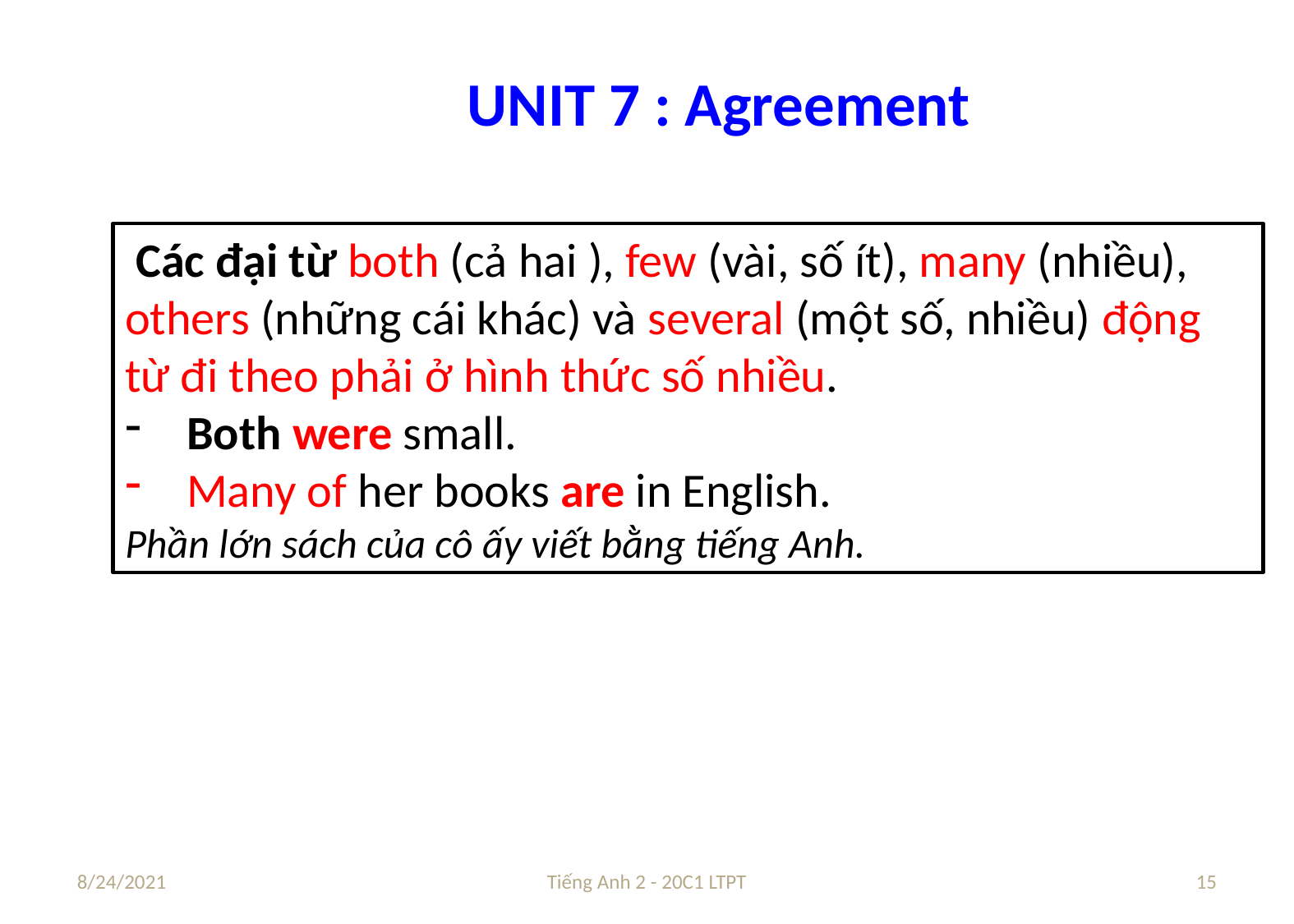

# UNIT 7 : Agreement
 Các đại từ both (cả hai ), few (vài, số ít), many (nhiều), others (những cái khác) và several (một số, nhiều) động từ đi theo phải ở hình thức số nhiều.
Both were small.
Many of her books are in English.
Phần lớn sách của cô ấy viết bằng tiếng Anh.
8/24/2021
Tiếng Anh 2 - 20C1 LTPT
15